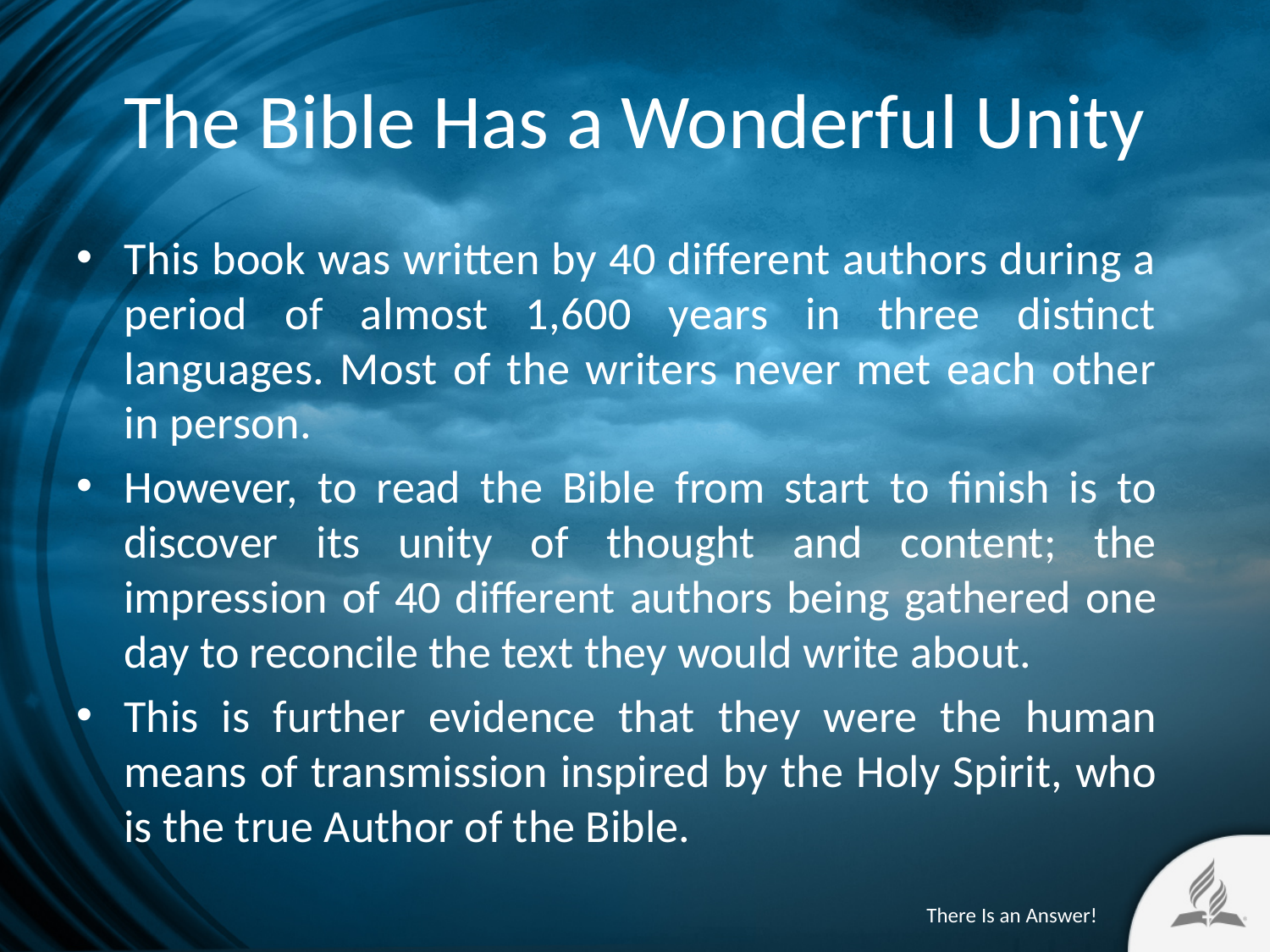

# The Bible Has a Wonderful Unity
This book was written by 40 different authors during a period of almost 1,600 years in three distinct languages. Most of the writers never met each other in person.
However, to read the Bible from start to finish is to discover its unity of thought and content; the impression of 40 different authors being gathered one day to reconcile the text they would write about.
This is further evidence that they were the human means of transmission inspired by the Holy Spirit, who is the true Author of the Bible.
There Is an Answer!